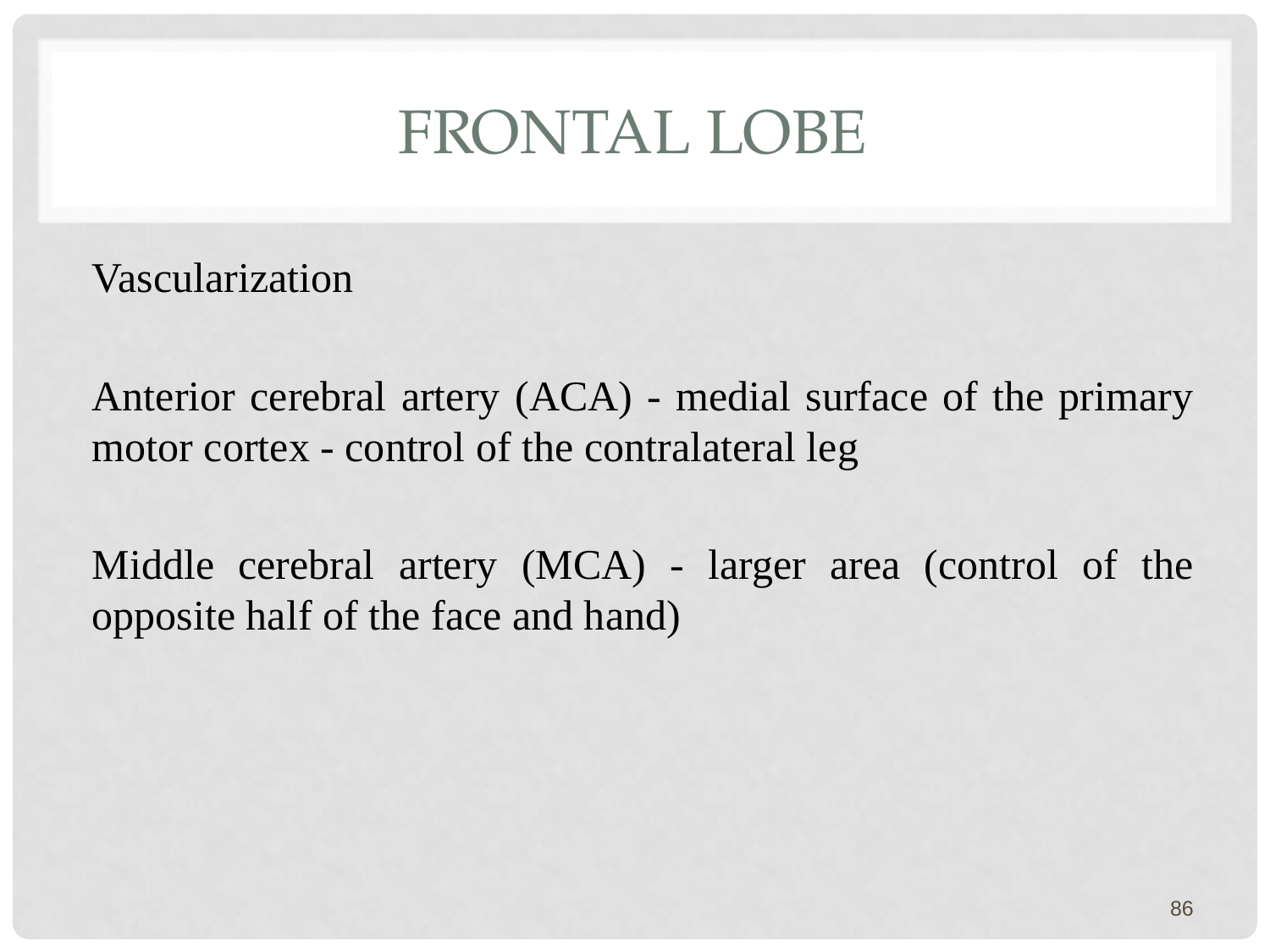

# FRONTAL LOBE
Vascularization

Anterior cerebral artery (ACA) - medial surface of the primary motor cortex - control of the contralateral leg

Middle cerebral artery (MCA) - larger area (control of the opposite half of the face and hand)
86